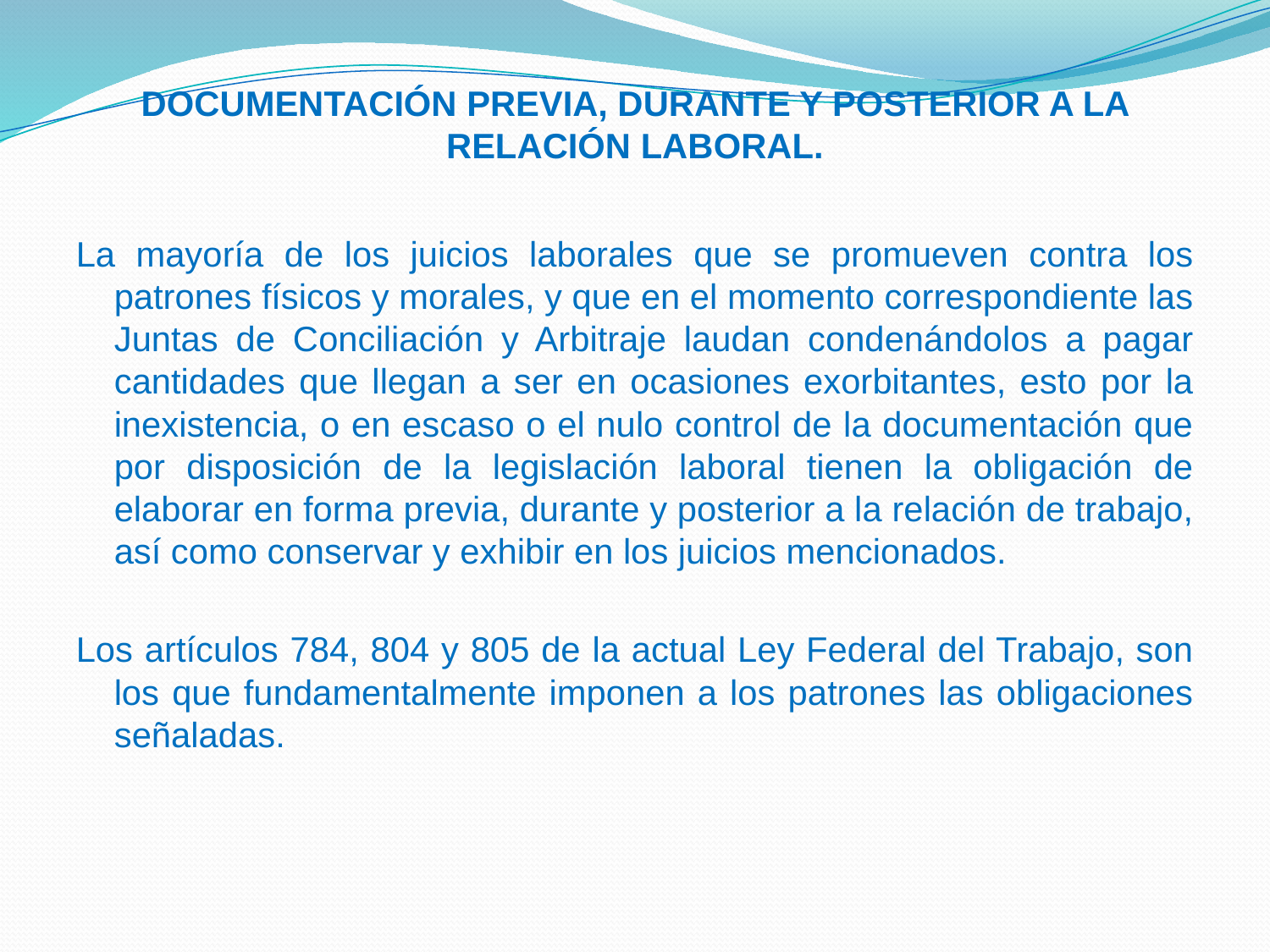

# DOCUMENTACIÓN PREVIA, DURANTE Y POSTERIOR A LA RELACIÓN LABORAL.

La mayoría de los juicios laborales que se promueven contra los patrones físicos y morales, y que en el momento correspondiente las Juntas de Conciliación y Arbitraje laudan condenándolos a pagar cantidades que llegan a ser en ocasiones exorbitantes, esto por la inexistencia, o en escaso o el nulo control de la documentación que por disposición de la legislación laboral tienen la obligación de elaborar en forma previa, durante y posterior a la relación de trabajo, así como conservar y exhibir en los juicios mencionados.

Los artículos 784, 804 y 805 de la actual Ley Federal del Trabajo, son los que fundamentalmente imponen a los patrones las obligaciones señaladas.